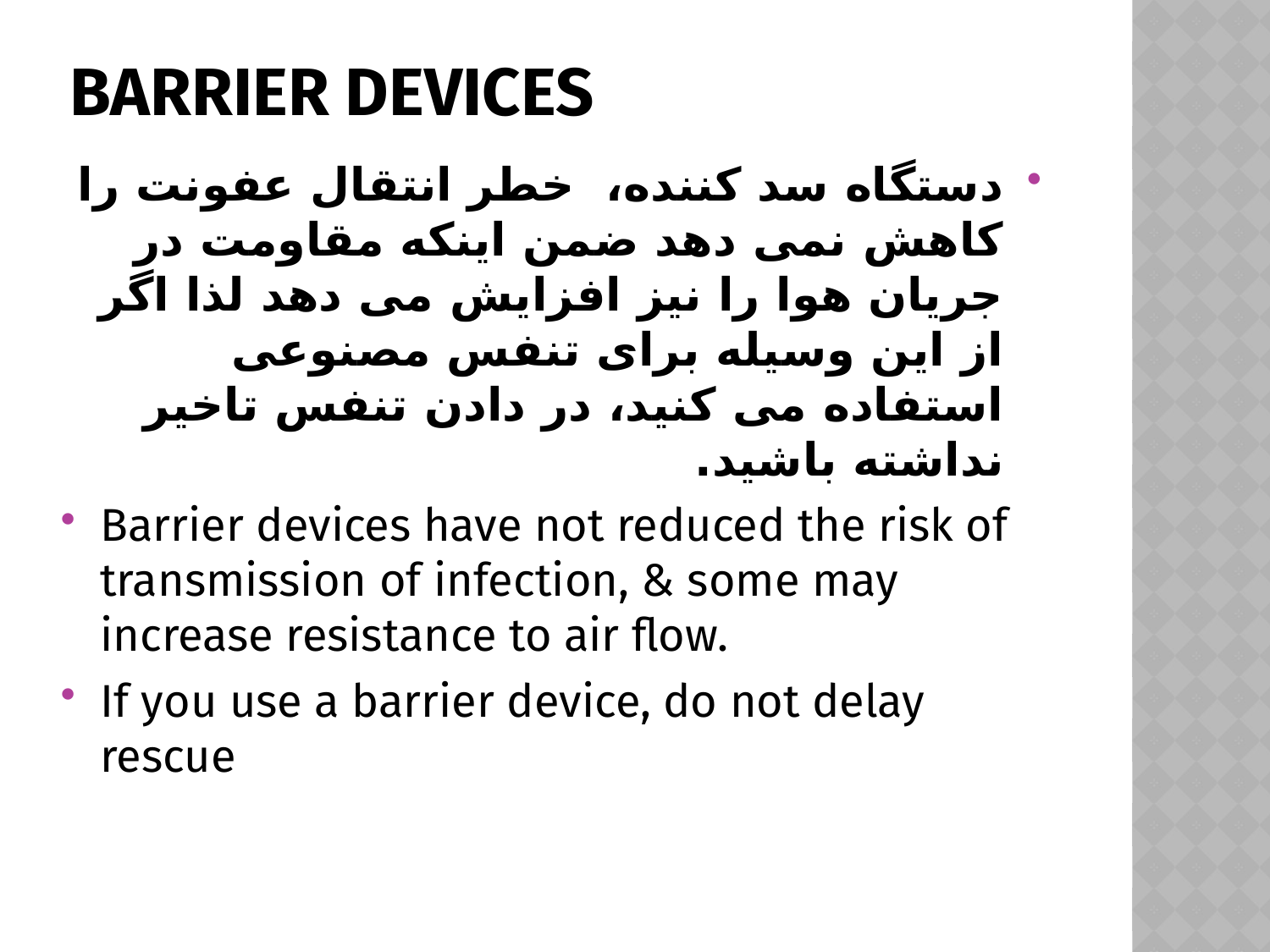

# Barrier Devices
دستگاه سد کننده،  خطر انتقال عفونت را کاهش نمی دهد ضمن اینکه مقاومت در جریان هوا را نیز افزایش می دهد لذا اگر از این وسیله برای تنفس مصنوعی استفاده می کنید، در دادن تنفس تاخیر نداشته باشید.
Barrier devices have not reduced the risk of transmission of infection, & some may increase resistance to air flow.
If you use a barrier device, do not delay rescue